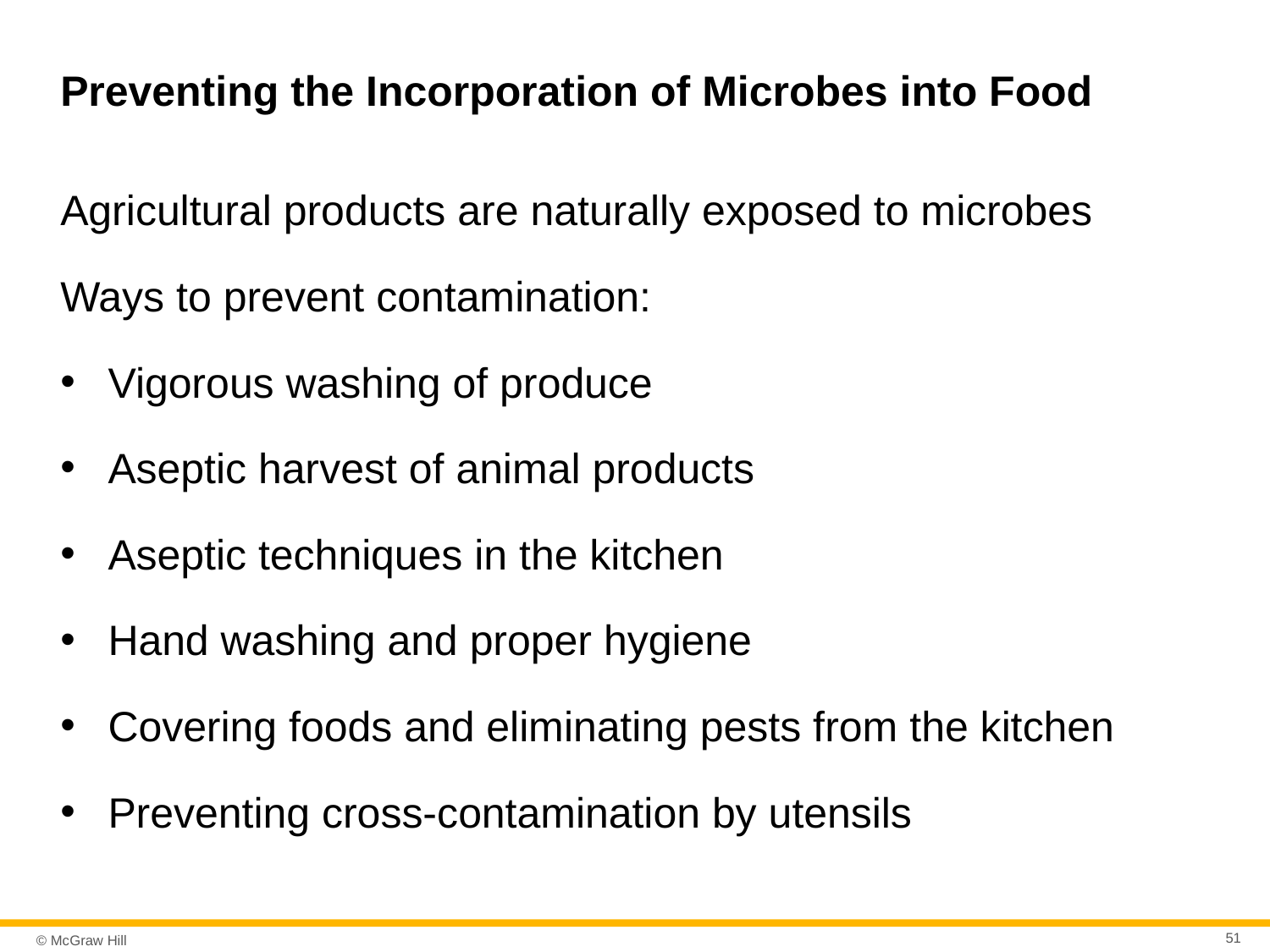

# Preventing the Incorporation of Microbes into Food
Agricultural products are naturally exposed to microbes
Ways to prevent contamination:
Vigorous washing of produce
Aseptic harvest of animal products
Aseptic techniques in the kitchen
Hand washing and proper hygiene
Covering foods and eliminating pests from the kitchen
Preventing cross-contamination by utensils